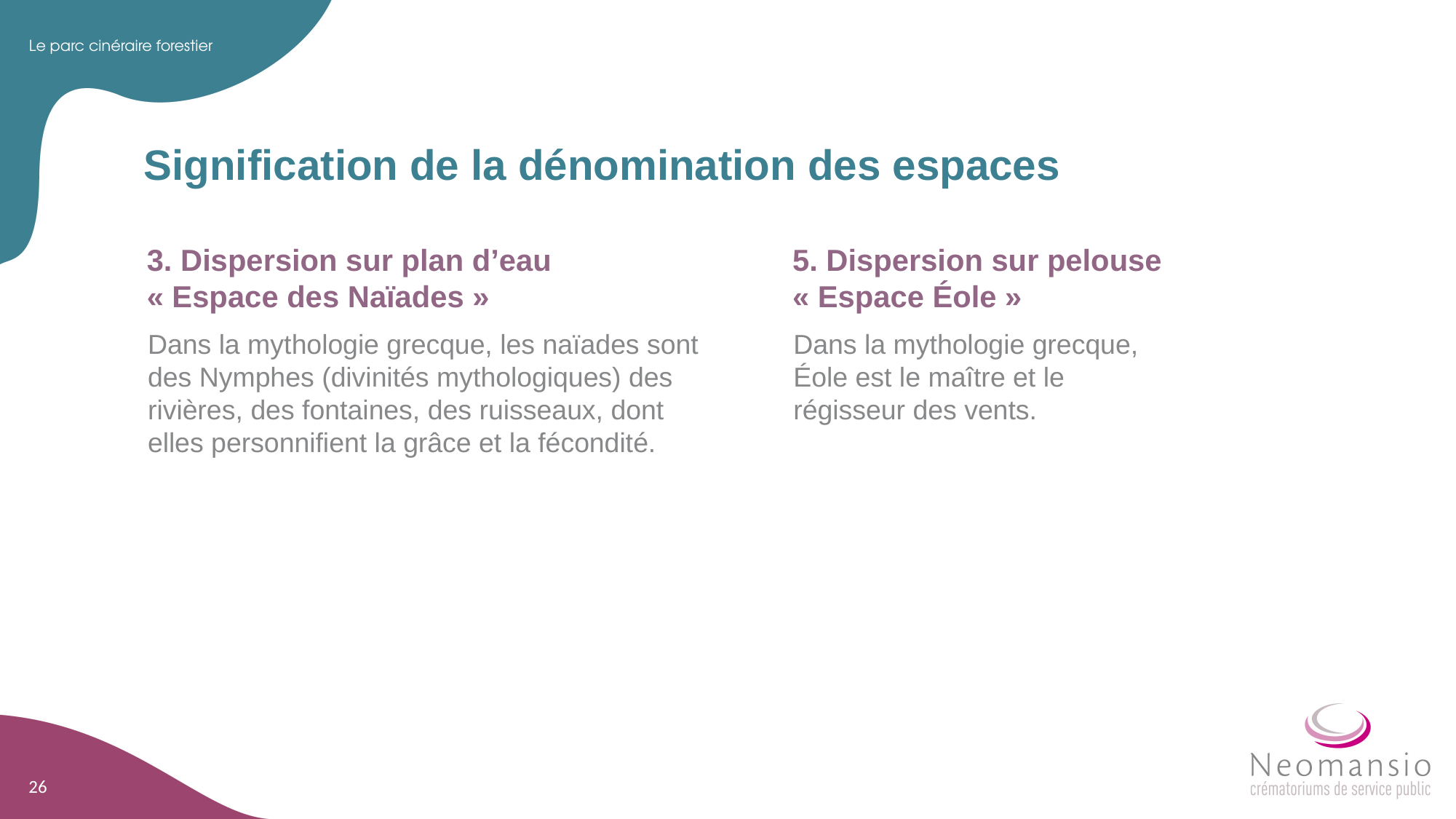

Le parc cinéraire forestier
# Signification de la dénomination des espaces
3. Dispersion sur plan d’eau
« Espace des Naïades »
5. Dispersion sur pelouse
« Espace Éole »
Dans la mythologie grecque, les naïades sont des Nymphes (divinités mythologiques) des rivières, des fontaines, des ruisseaux, dont
elles personnifient la grâce et la fécondité.
Dans la mythologie grecque, Éole est le maître et le régisseur des vents.
26